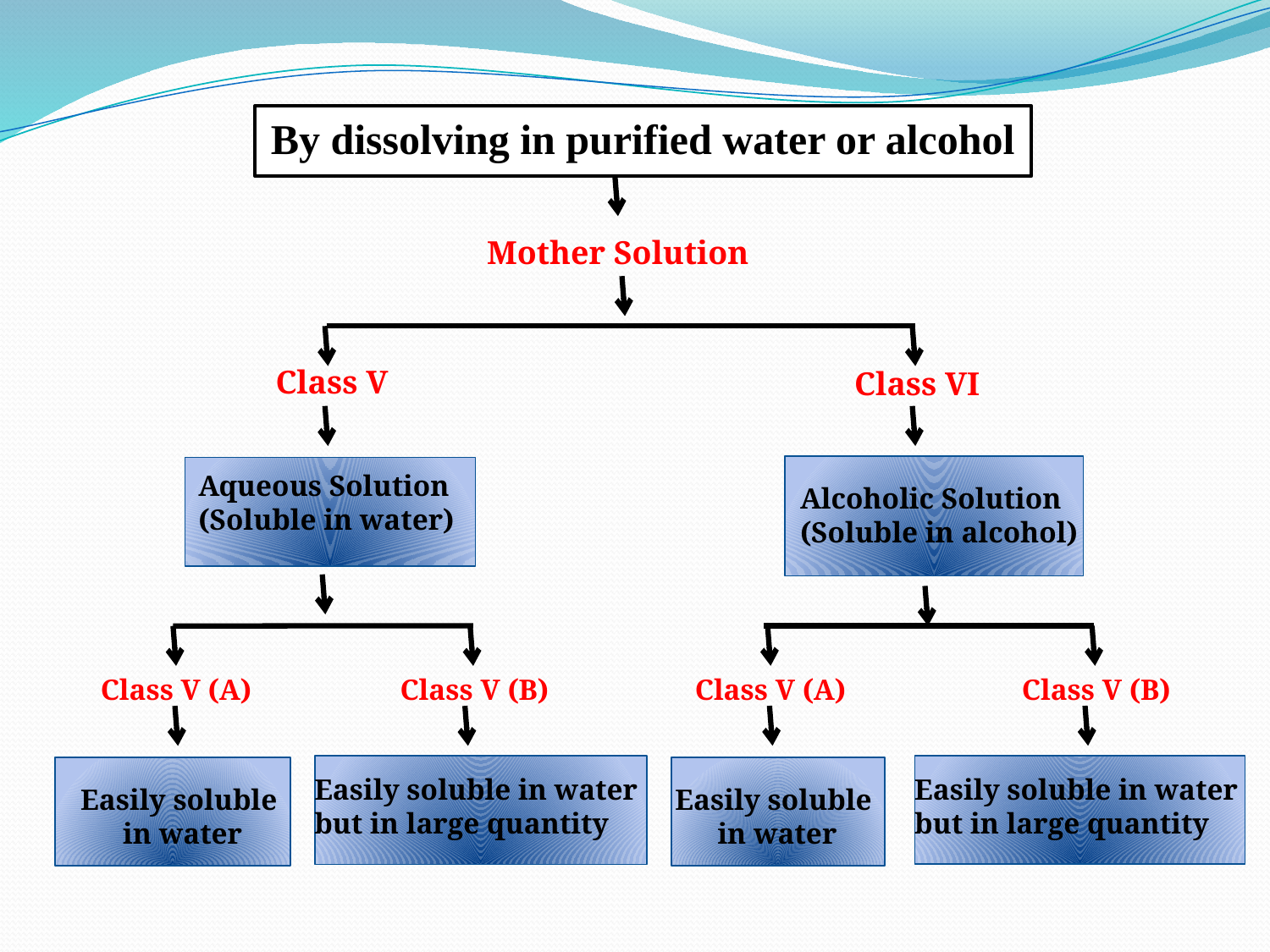

By dissolving in purified water or alcohol
Mother Solution
Class V
Class VI

Aqueous Solution
(Soluble in water)
Alcoholic Solution
(Soluble in alcohol)
Class V (A)
Class V (B)
Class V (A)
Class V (B)

Easily soluble in water
but in large quantity
Easily soluble in water
but in large quantity
Easily soluble
in water
Easily soluble
in water